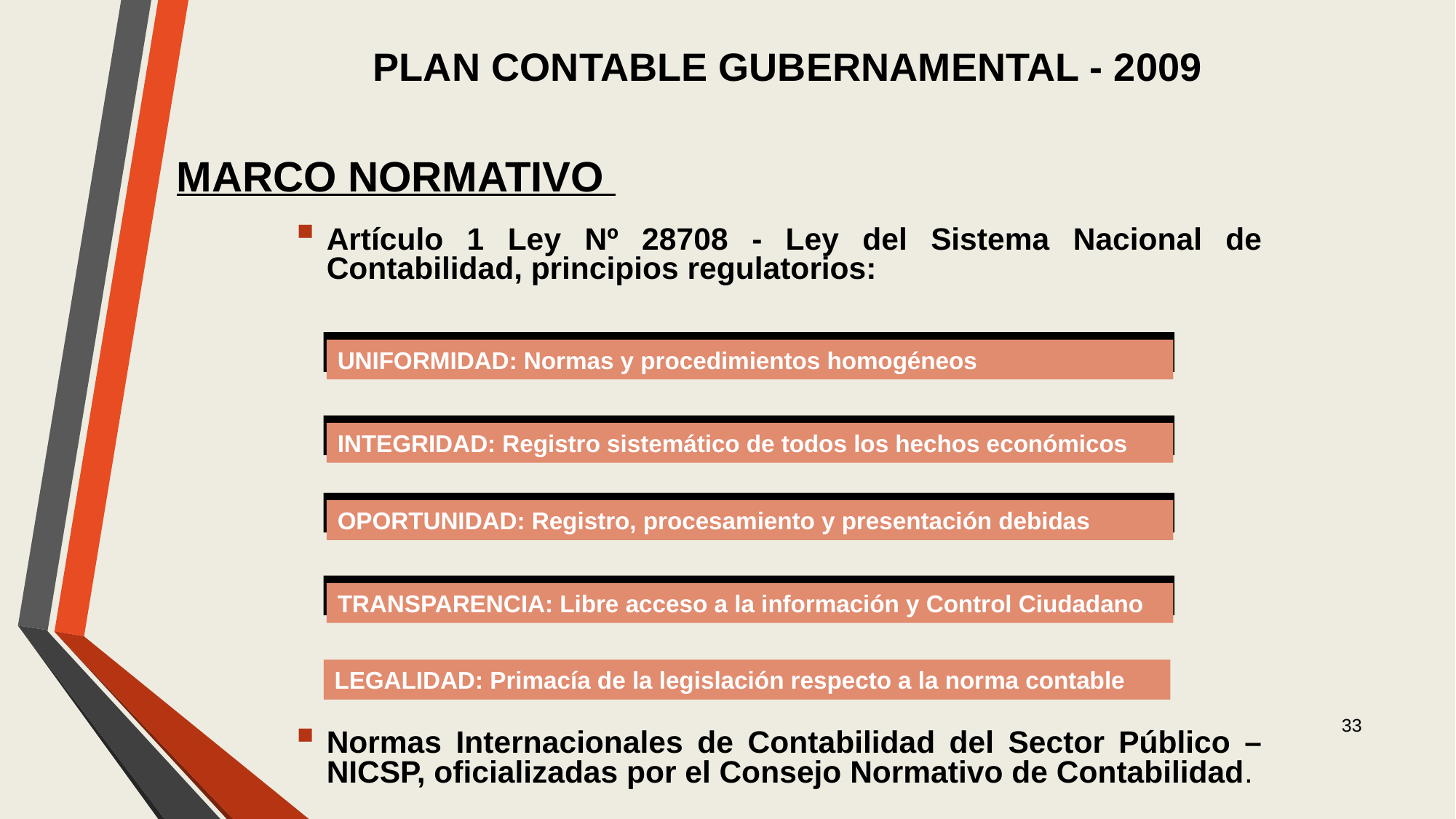

PLAN CONTABLE GUBERNAMENTAL - 2009
MARCO NORMATIVO
Artículo 1 Ley Nº 28708 - Ley del Sistema Nacional de Contabilidad, principios regulatorios:

Normas Internacionales de Contabilidad del Sector Público – NICSP, oficializadas por el Consejo Normativo de Contabilidad.
UNIFORMIDAD: Normas y procedimientos homogéneos
UNIFORMIDAD: Normas y procedimientos homogéneos
INTEGRIDAD: Registro sistemático de todos los hechos económicos
INTEGRIDAD: Registro sistemático de todos los hechos económicos
OPORTUNIDAD: Registro, procesamiento y presentación debidas
OPORTUNIDAD: Registro, procesamiento y presentación debidas
TRANSPARENCIA: Libre acceso a la información y Control Ciudadano
TRANSPARENCIA: Libre acceso a la información y Control Ciudadano
LEGALIDAD: Primacía de la legislación respecto a la norma contable
33